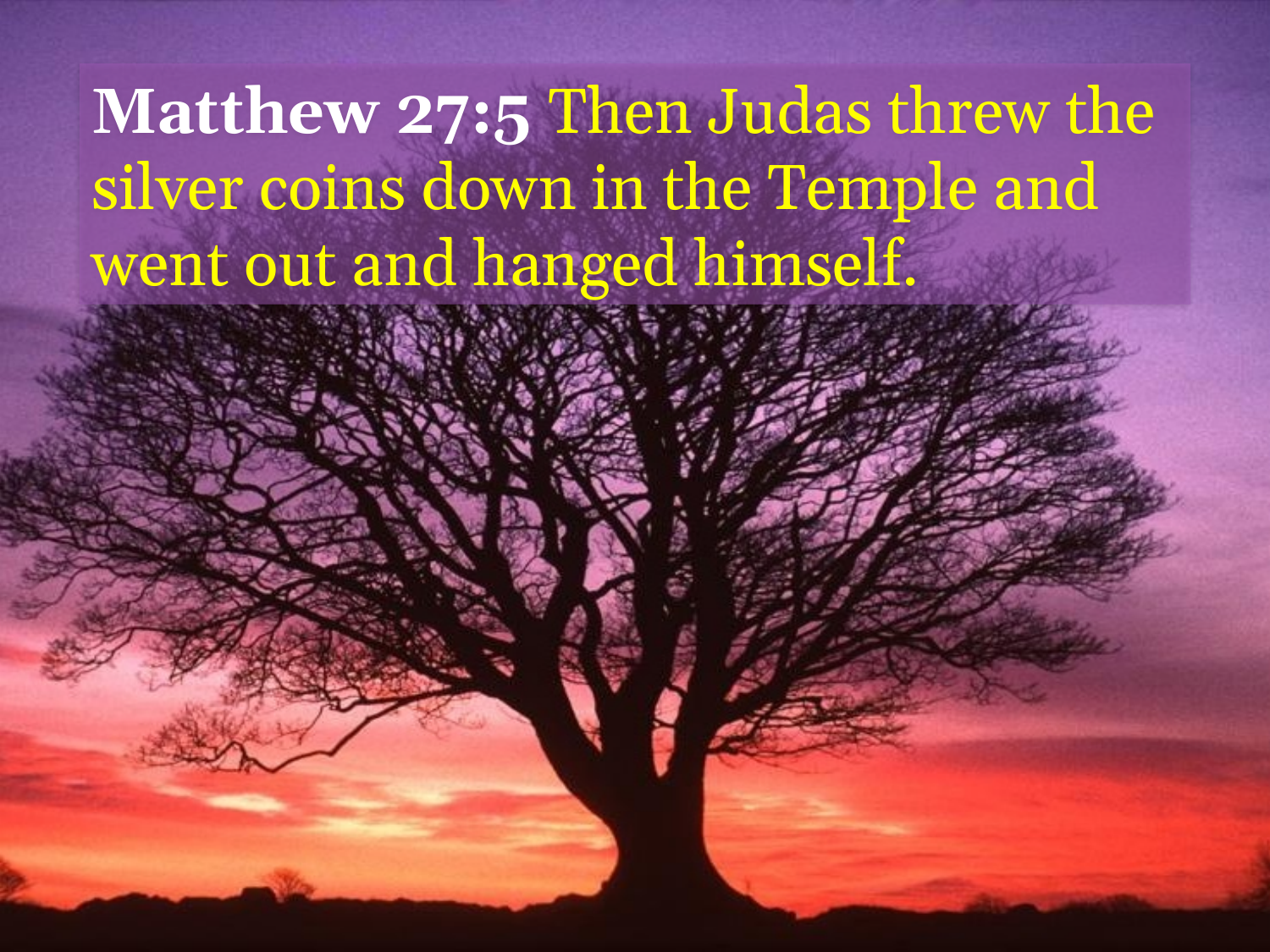

Matthew 27:5 Then Judas threw the silver coins down in the Temple and went out and hanged himself.